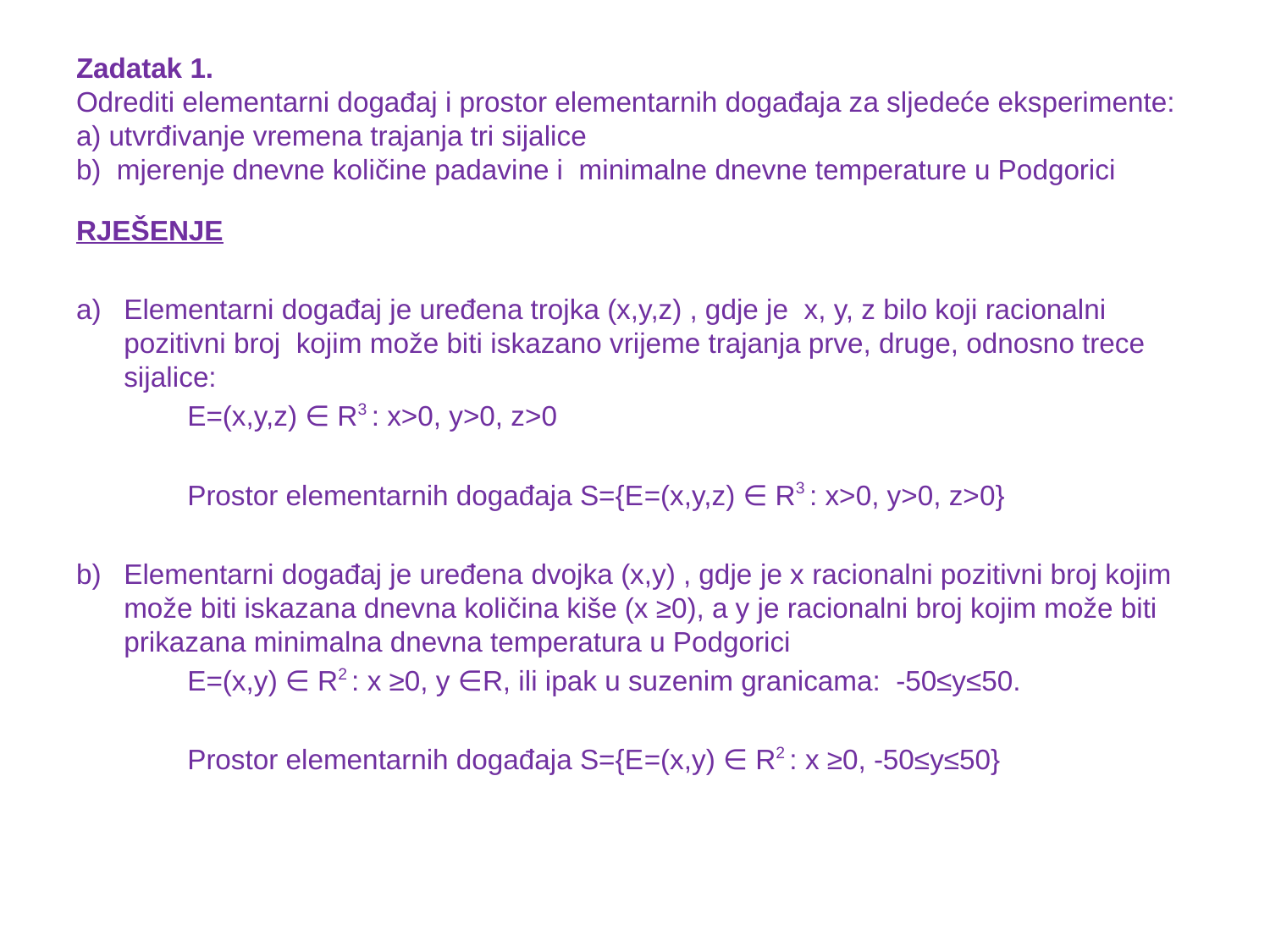

# Zadatak 1. Odrediti elementarni događaj i prostor elementarnih događaja za sljedeće eksperimente: a) utvrđivanje vremena trajanja tri sijalice b)  mjerenje dnevne količine padavine i  minimalne dnevne temperature u Podgorici
RJEŠENJE

Elementarni događaj je uređena trojka (x,y,z) , gdje je  x, y, z bilo koji racionalni pozitivni broj  kojim može biti iskazano vrijeme trajanja prve, druge, odnosno trece sijalice:
E=(x,y,z) ∈ R3 : x>0, y>0, z>0

Prostor elementarnih događaja S={E=(x,y,z) ∈ R3 : x>0, y>0, z>0}

Elementarni događaj je uređena dvojka (x,y) , gdje je x racionalni pozitivni broj kojim može biti iskazana dnevna količina kiše (x ≥0), a y je racionalni broj kojim može biti prikazana minimalna dnevna temperatura u Podgorici
E=(x,y) ∈ R2 : x ≥0, y ∈R, ili ipak u suzenim granicama:  -50≤y≤50.

Prostor elementarnih događaja S={E=(x,y) ∈ R2 : x ≥0, -50≤y≤50}